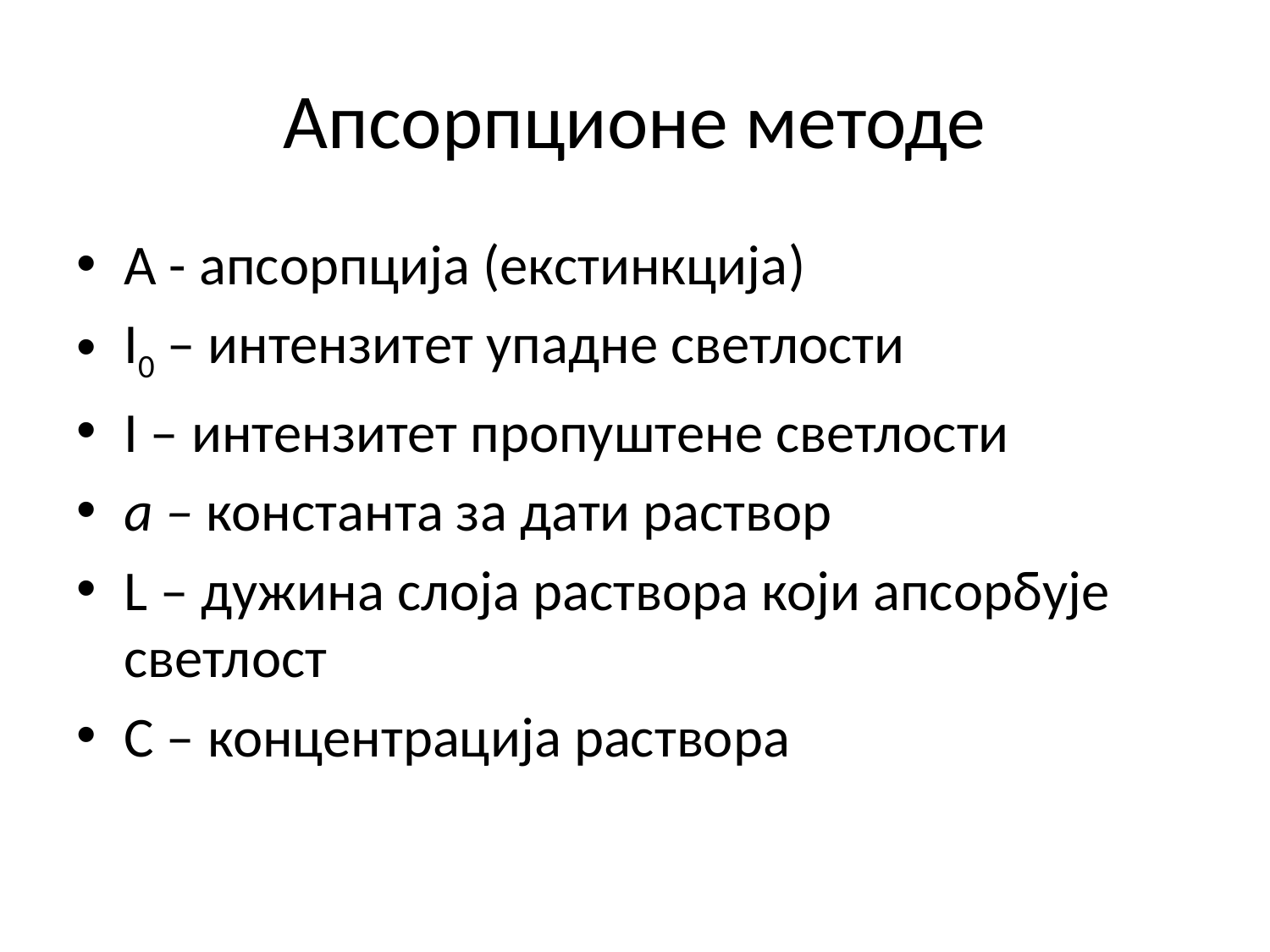

# Апсорпционе методе
A - aпсорпција (eкстинкција)
I0 – интензитет упадне светлости
I – интензитет пропуштене светлости
a – константа за дати раствор
L – дужина слоја раствора који апсорбује светлост
C – концентрација раствора